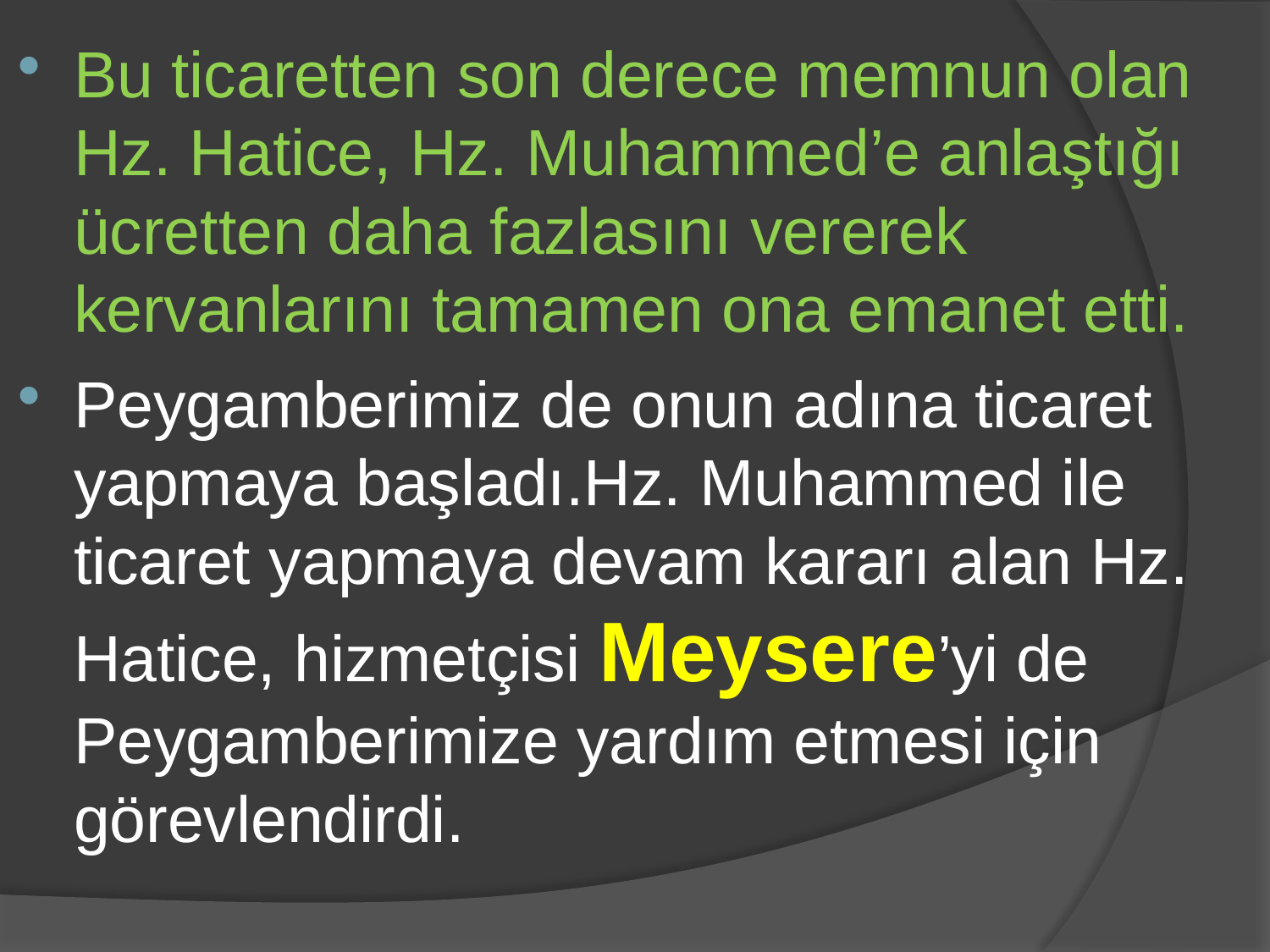

Bu ticaretten son derece memnun olan Hz. Hatice, Hz. Muhammed’e anlaştığı ücretten daha fazlasını vererek kervanlarını tamamen ona emanet etti.
Peygamberimiz de onun adına ticaret yapmaya başladı.Hz. Muhammed ile ticaret yapmaya devam kararı alan Hz. Hatice, hizmetçisi Meysere’yi de Peygamberimize yardım etmesi için görevlendirdi.